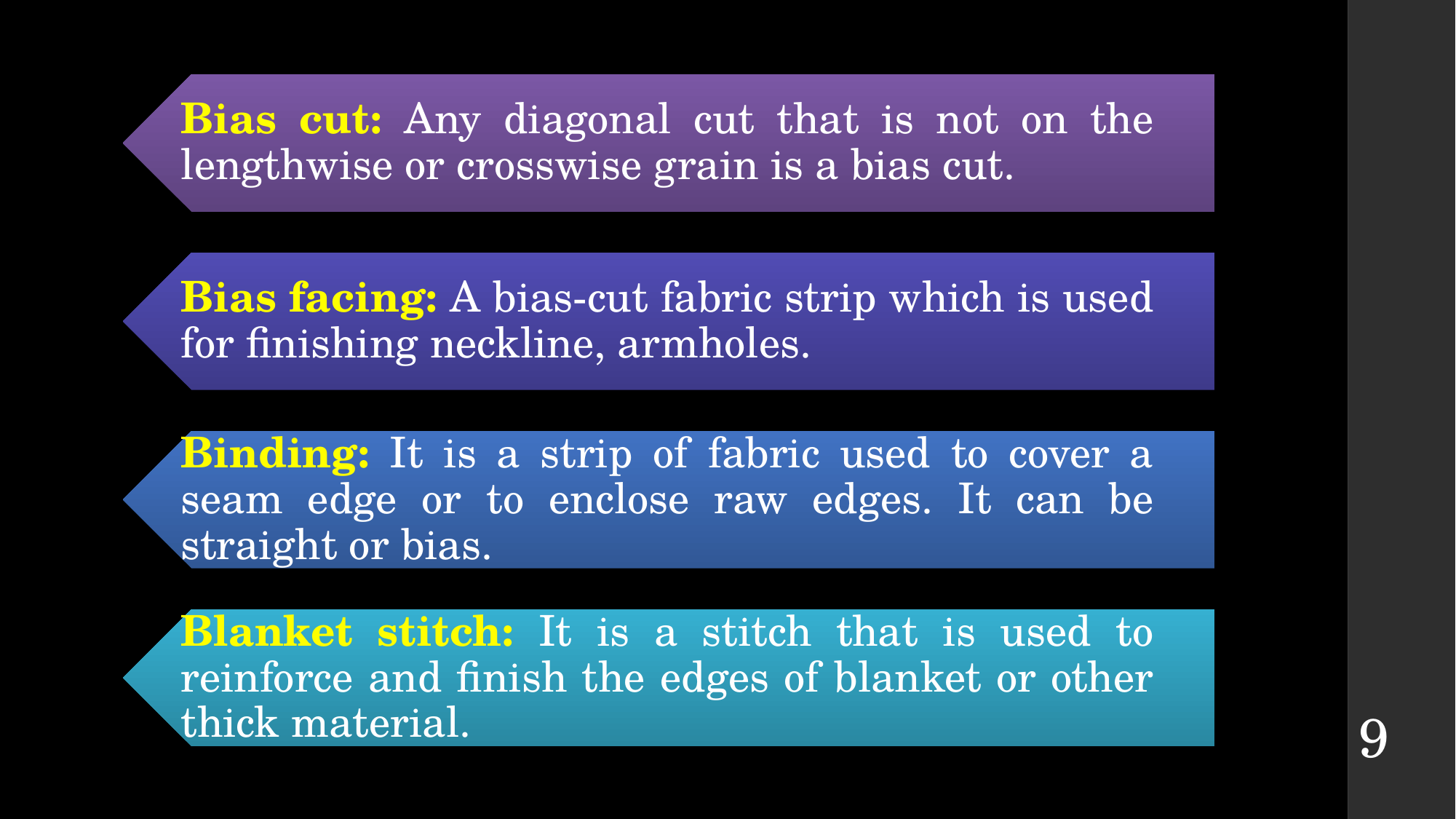

Bias cut: Any diagonal cut that is not on the lengthwise or crosswise grain is a bias cut.
Bias facing: A bias-cut fabric strip which is used for finishing neckline, armholes.
Binding: It is a strip of fabric used to cover a seam edge or to enclose raw edges. It can be straight or bias.
Blanket stitch: It is a stitch that is used to reinforce and finish the edges of blanket or other thick material.
9